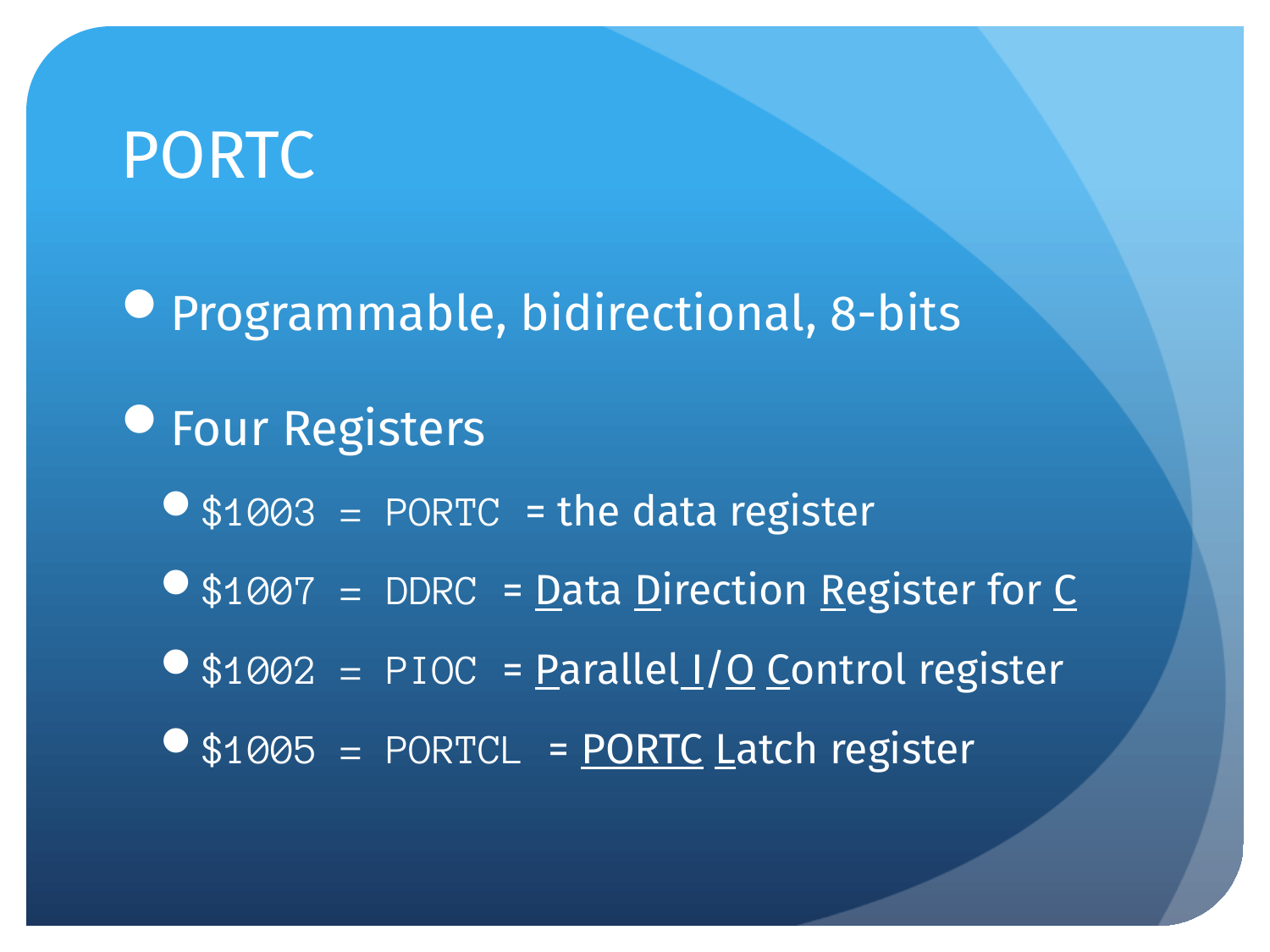

# PORTC
Programmable, bidirectional, 8-bits
Four Registers
$1003 = PORTC = the data register
$1007 = DDRC = Data Direction Register for C
$1002 = PIOC = Parallel I/O Control register
$1005 = PORTCL = PORTC Latch register